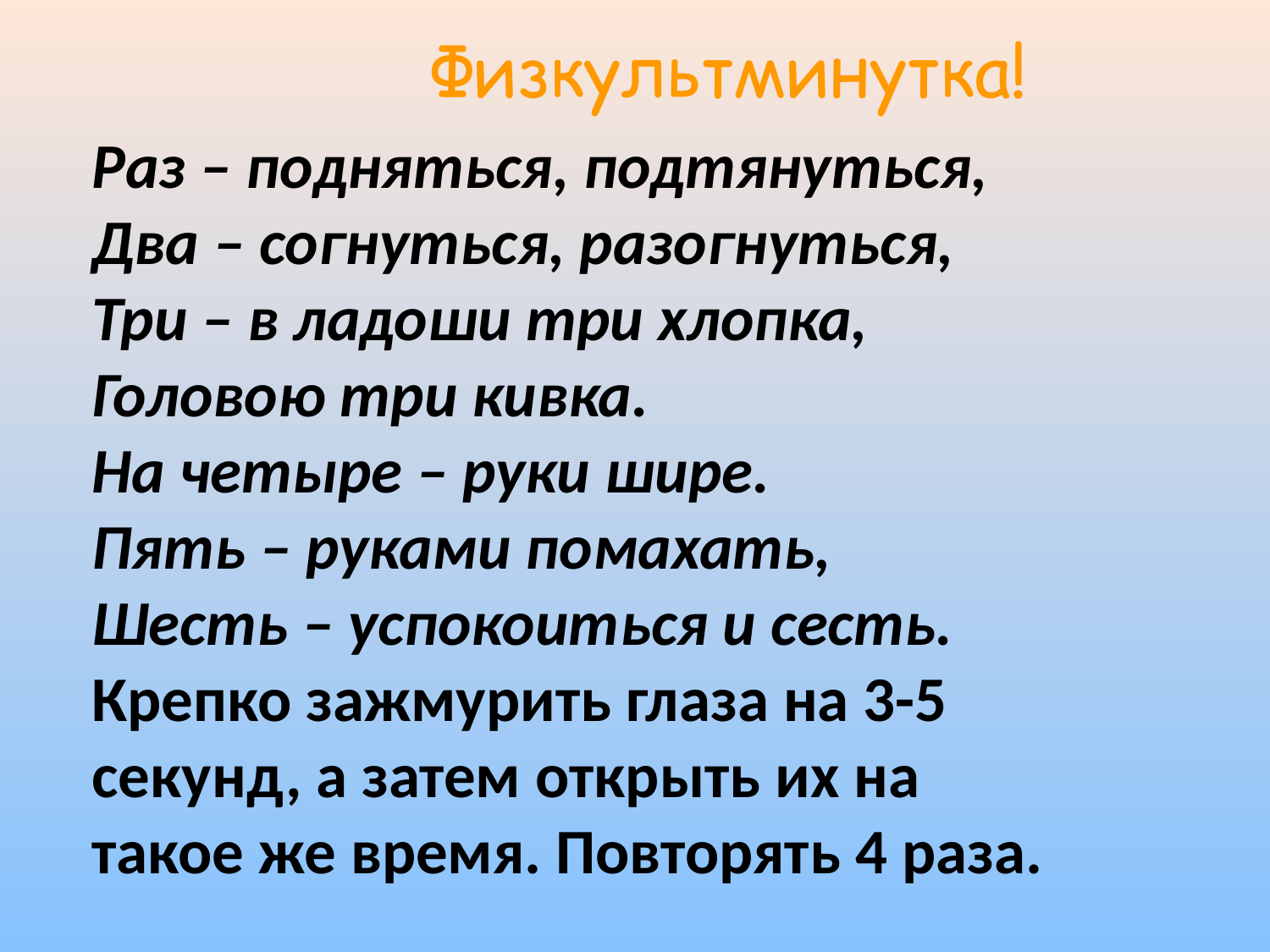

Физкультминутка!
Раз – подняться, подтянуться,
Два – согнуться, разогнуться,
Три – в ладоши три хлопка,
Головою три кивка.
На четыре – руки шире.
Пять – руками помахать,
Шесть – успокоиться и сесть.
Крепко зажмурить глаза на 3-5 секунд, а затем открыть их на такое же время. Повторять 4 раза.